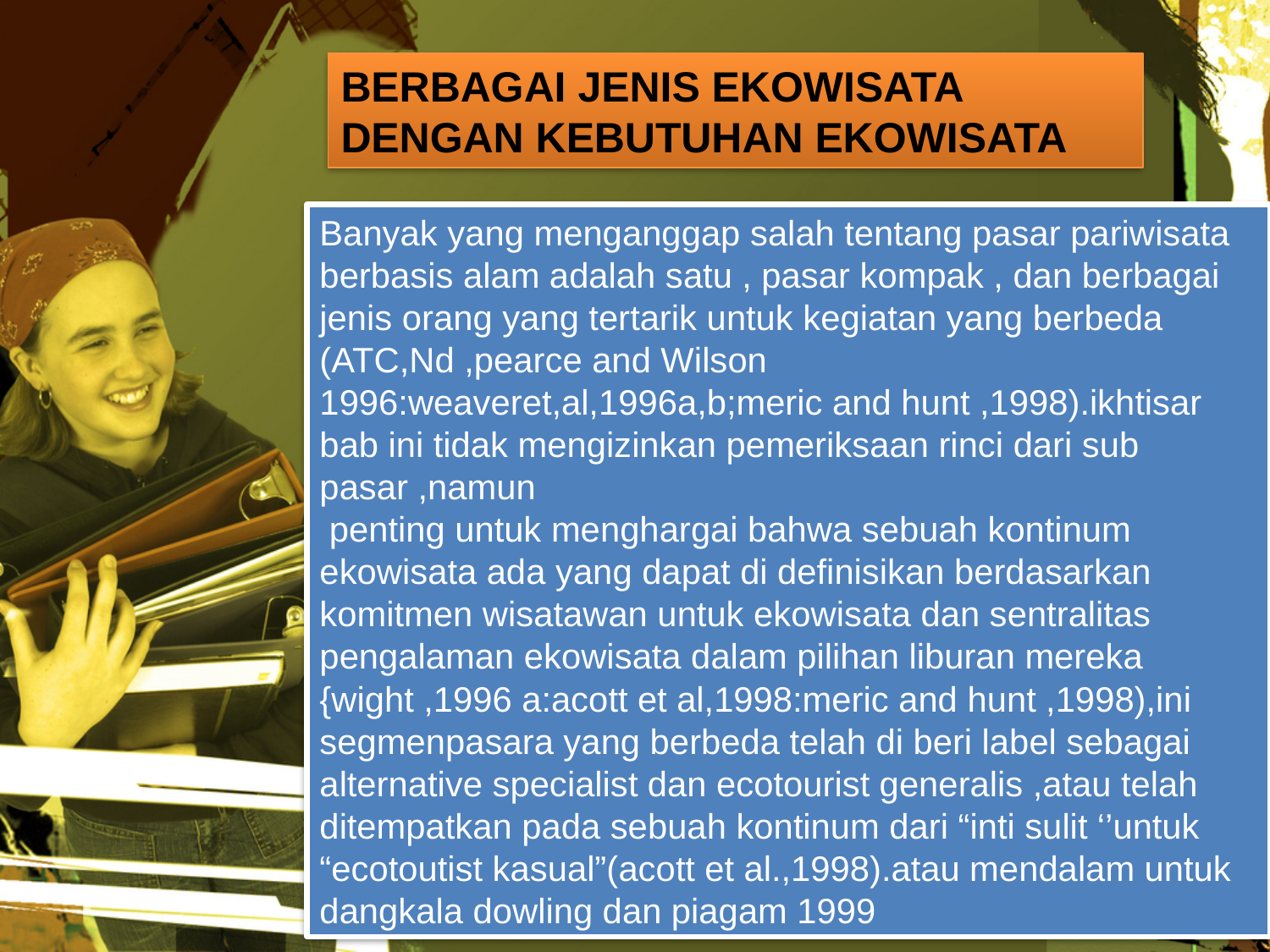

BERBAGAI JENIS EKOWISATA DENGAN KEBUTUHAN EKOWISATA
Banyak yang menganggap salah tentang pasar pariwisata berbasis alam adalah satu , pasar kompak , dan berbagai jenis orang yang tertarik untuk kegiatan yang berbeda (ATC,Nd ,pearce and Wilson 1996:weaveret,al,1996a,b;meric and hunt ,1998).ikhtisar bab ini tidak mengizinkan pemeriksaan rinci dari sub pasar ,namun
 penting untuk menghargai bahwa sebuah kontinum ekowisata ada yang dapat di definisikan berdasarkan komitmen wisatawan untuk ekowisata dan sentralitas pengalaman ekowisata dalam pilihan liburan mereka {wight ,1996 a:acott et al,1998:meric and hunt ,1998),ini segmenpasara yang berbeda telah di beri label sebagai alternative specialist dan ecotourist generalis ,atau telah ditempatkan pada sebuah kontinum dari “inti sulit ‘’untuk “ecotoutist kasual”(acott et al.,1998).atau mendalam untuk dangkala dowling dan piagam 1999